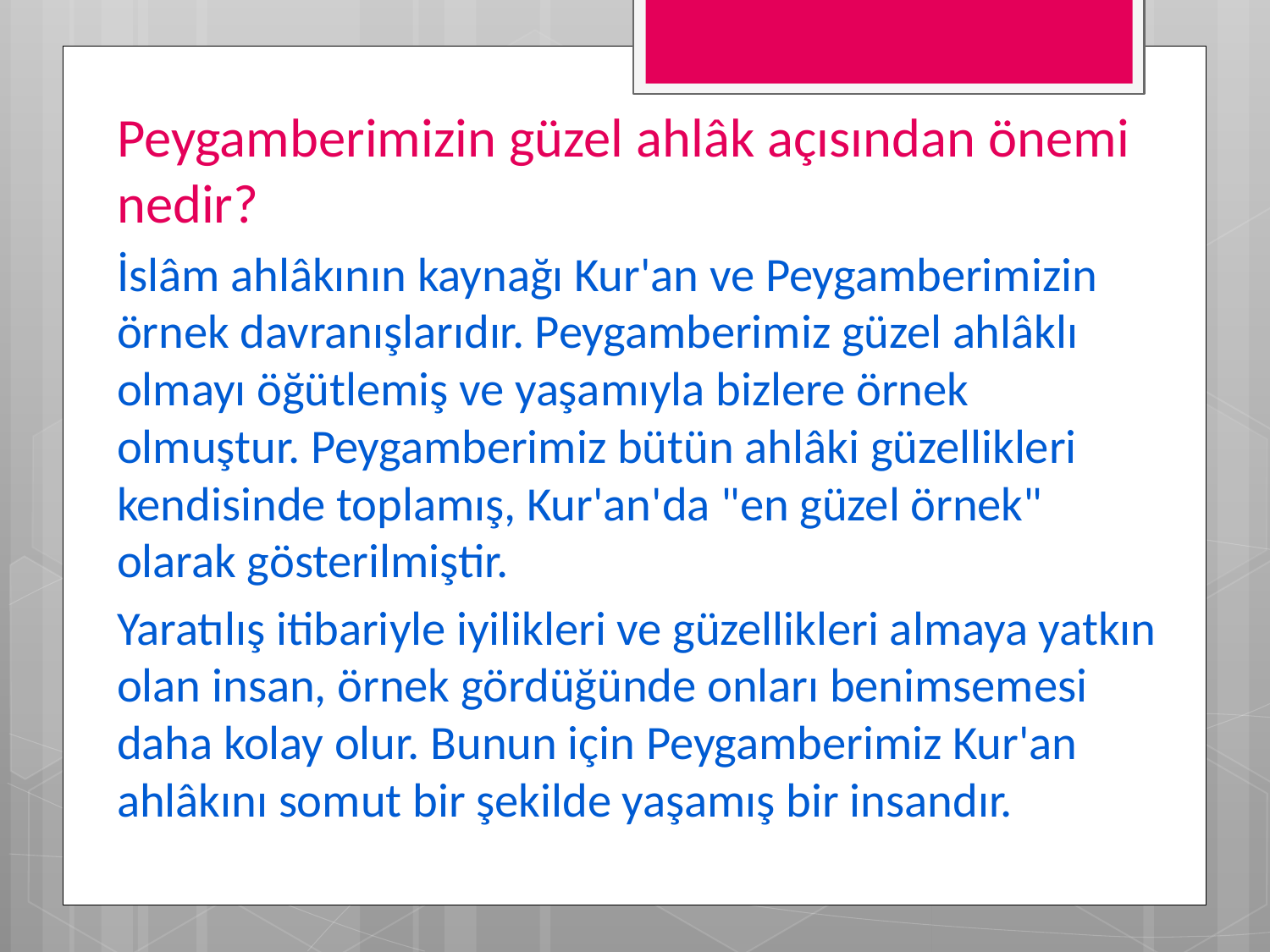

Peygamberimizin güzel ahlâk açısından önemi nedir?
İslâm ahlâkının kaynağı Kur'an ve Peygamberimizin örnek davranışlarıdır. Peygamberimiz güzel ahlâklı olmayı öğütlemiş ve yaşamıyla bizlere örnek olmuştur. Peygamberimiz bütün ahlâki güzellikleri kendisinde toplamış, Kur'an'da "en güzel örnek" olarak gösterilmiştir.
Yaratılış itibariyle iyilikleri ve güzellikleri almaya yatkın olan insan, örnek gördüğünde onları benimsemesi daha kolay olur. Bunun için Peygamberimiz Kur'an ahlâkını somut bir şekilde yaşamış bir insandır.